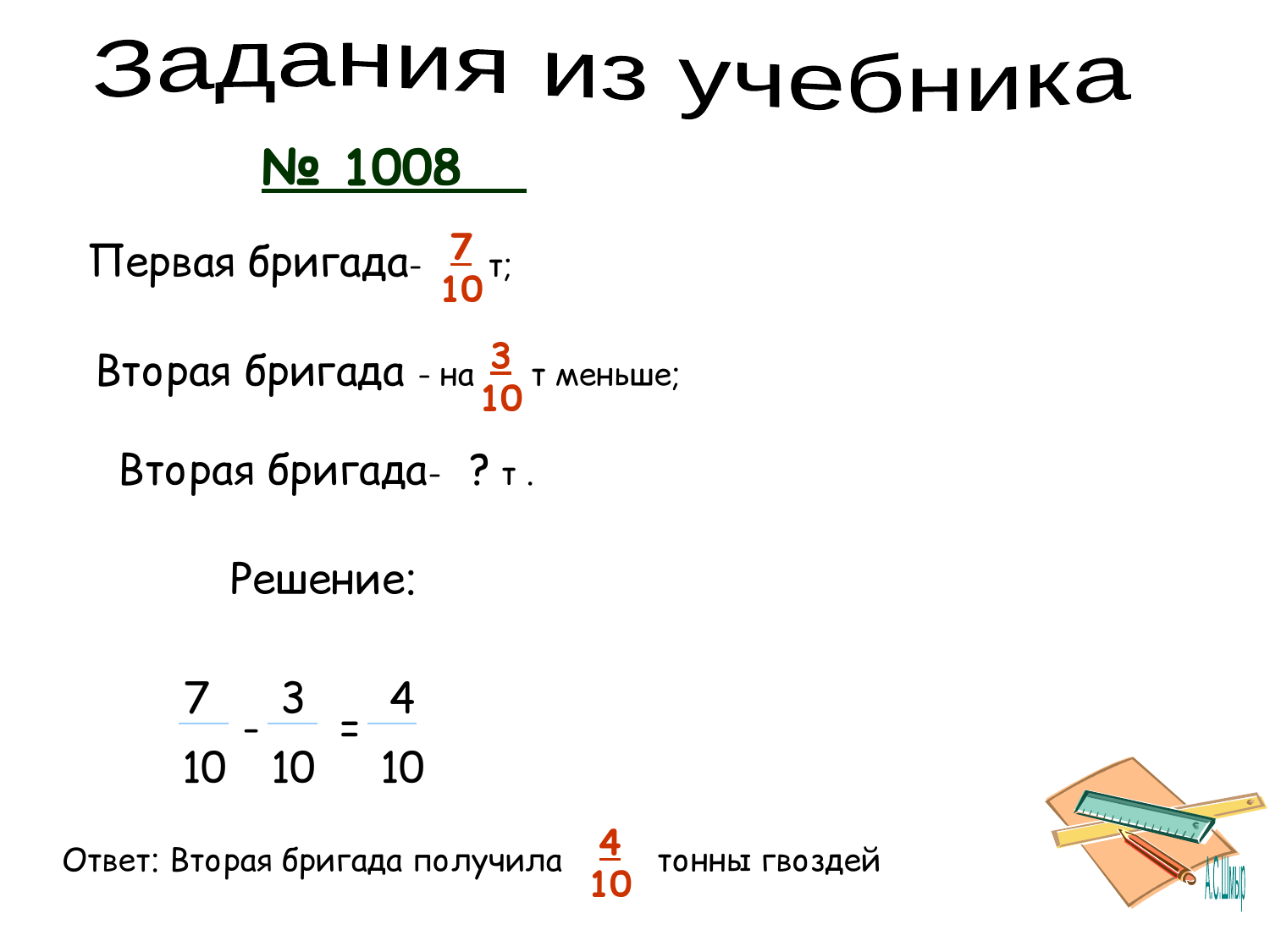

Задания из учебника
№ 1008
7
10
Первая бригада-       т;
3
10
Вторая бригада - на      т меньше;
Вторая бригада-   ? т .
Решение:
 7
3
4
-
=
10
10
10
4
10
Ответ: Вторая бригада получила          тонны гвоздей